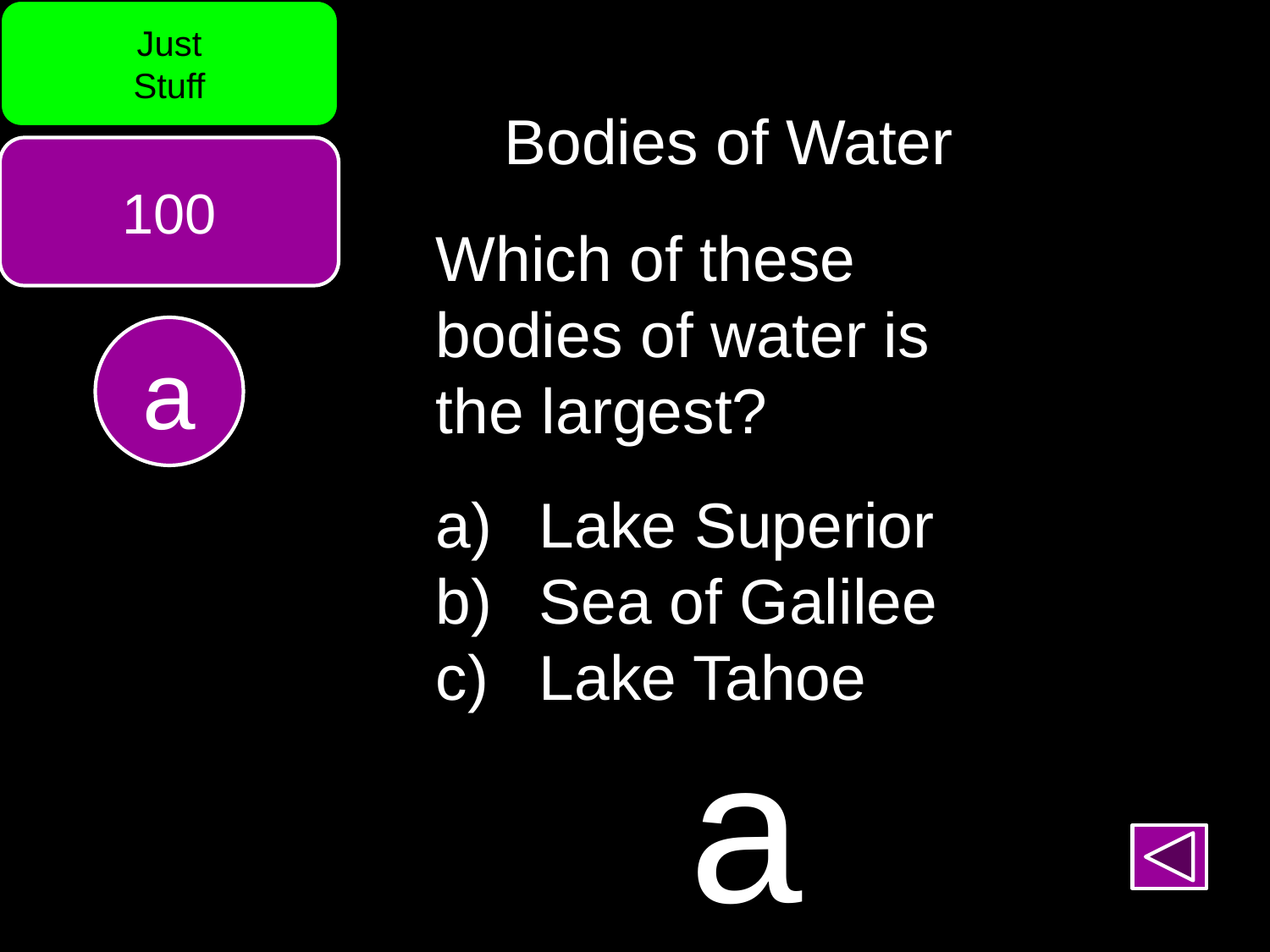

Just
Stuff
Bodies of Water
100
Which of these
bodies of water is
the largest?

Lake Superior
Sea of Galilee
Lake Tahoe
a
a